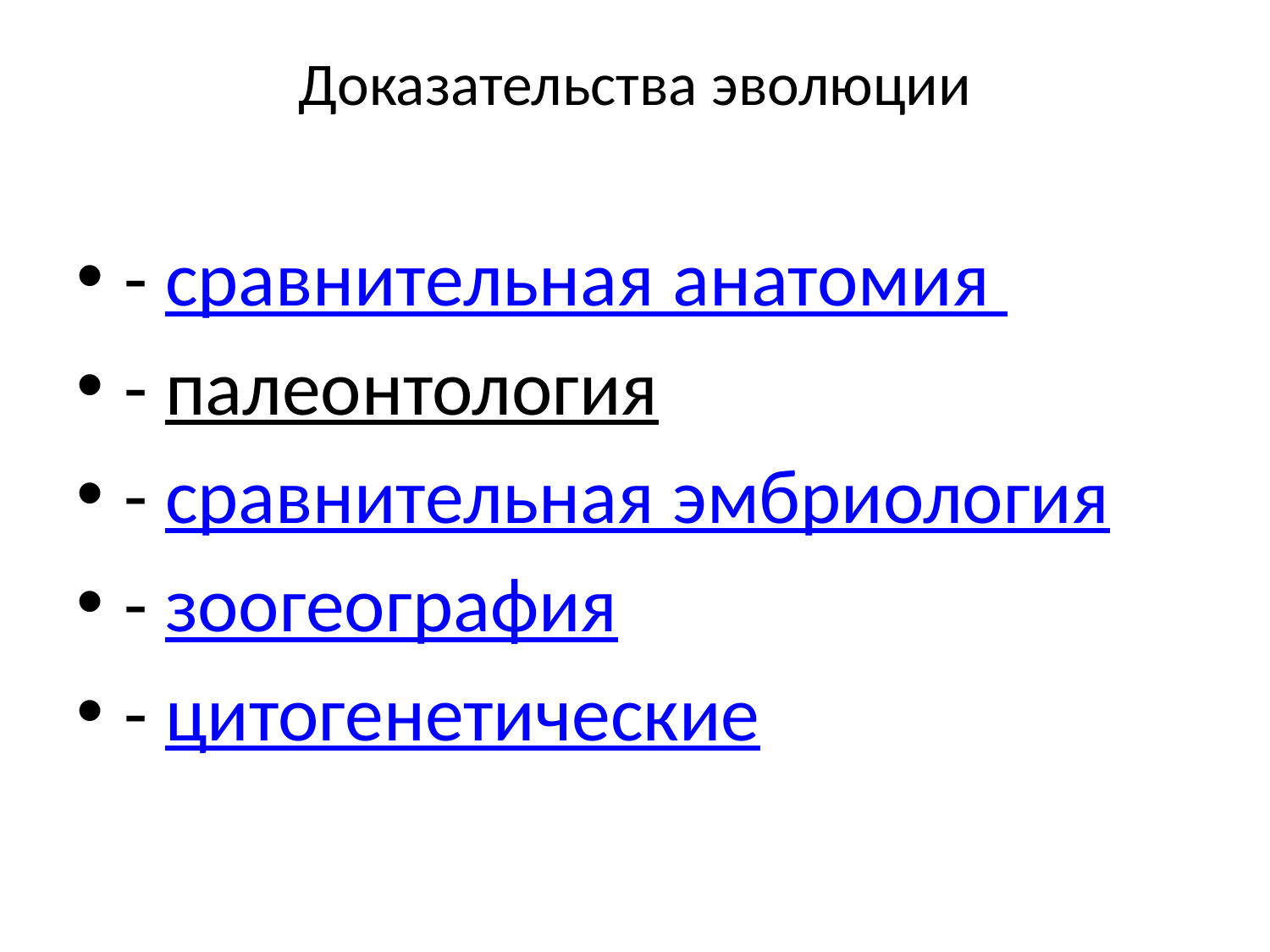

# Доказательства эволюции
- сравнительная анатомия
- палеонтология
- сравнительная эмбриология
- зоогеография
- цитогенетические